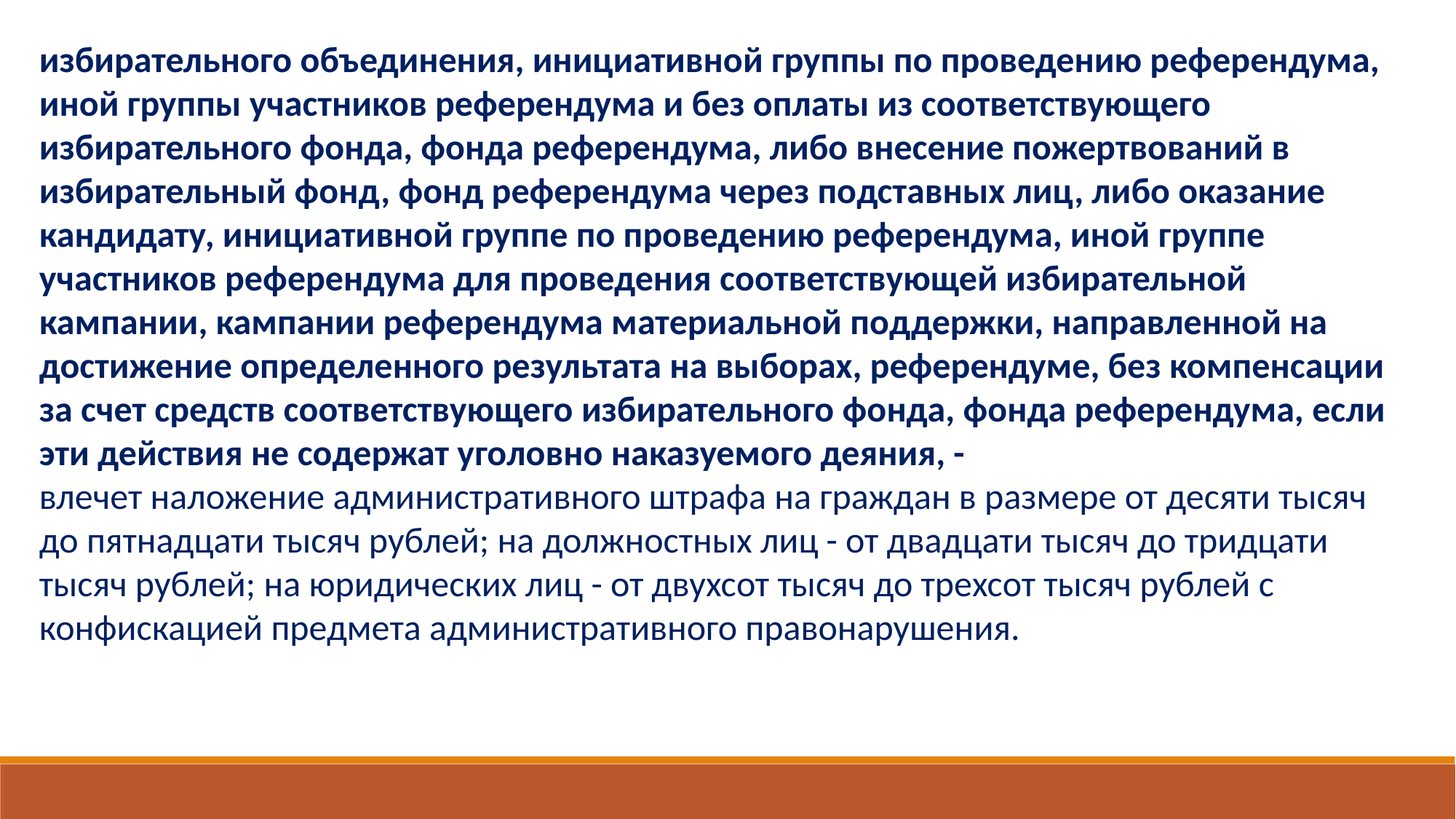

избирательного объединения, инициативной группы по проведению референдума, иной группы участников референдума и без оплаты из соответствующего избирательного фонда, фонда референдума, либо внесение пожертвований в избирательный фонд, фонд референдума через подставных лиц, либо оказание кандидату, инициативной группе по проведению референдума, иной группе участников референдума для проведения соответствующей избирательной кампании, кампании референдума материальной поддержки, направленной на достижение определенного результата на выборах, референдуме, без компенсации за счет средств соответствующего избирательного фонда, фонда референдума, если эти действия не содержат уголовно наказуемого деяния, -
влечет наложение административного штрафа на граждан в размере от десяти тысяч до пятнадцати тысяч рублей; на должностных лиц - от двадцати тысяч до тридцати тысяч рублей; на юридических лиц - от двухсот тысяч до трехсот тысяч рублей с конфискацией предмета административного правонарушения.